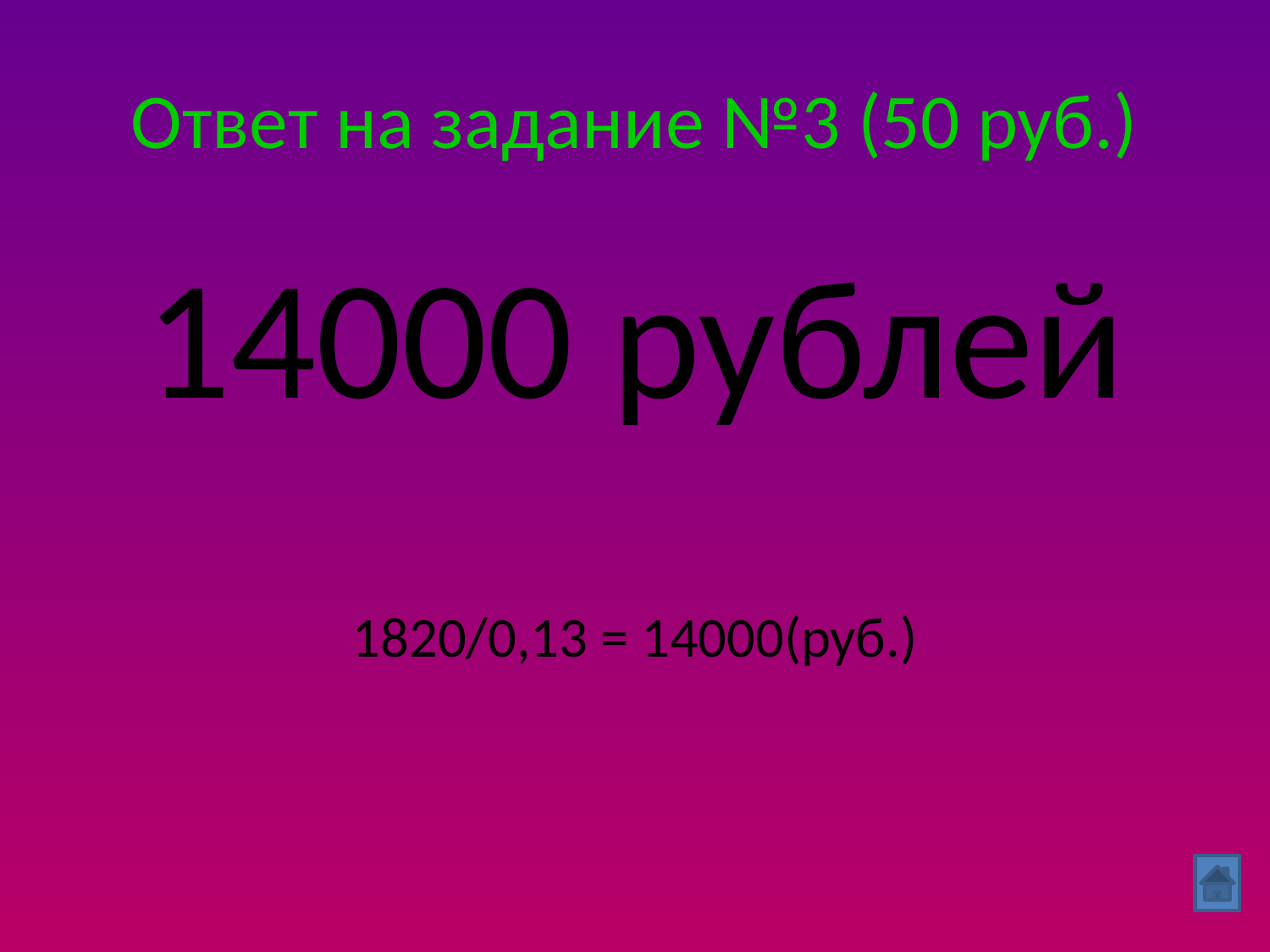

# Ответ на задание №3 (50 руб.)
14000 рублей

1820/0,13 = 14000(руб.)